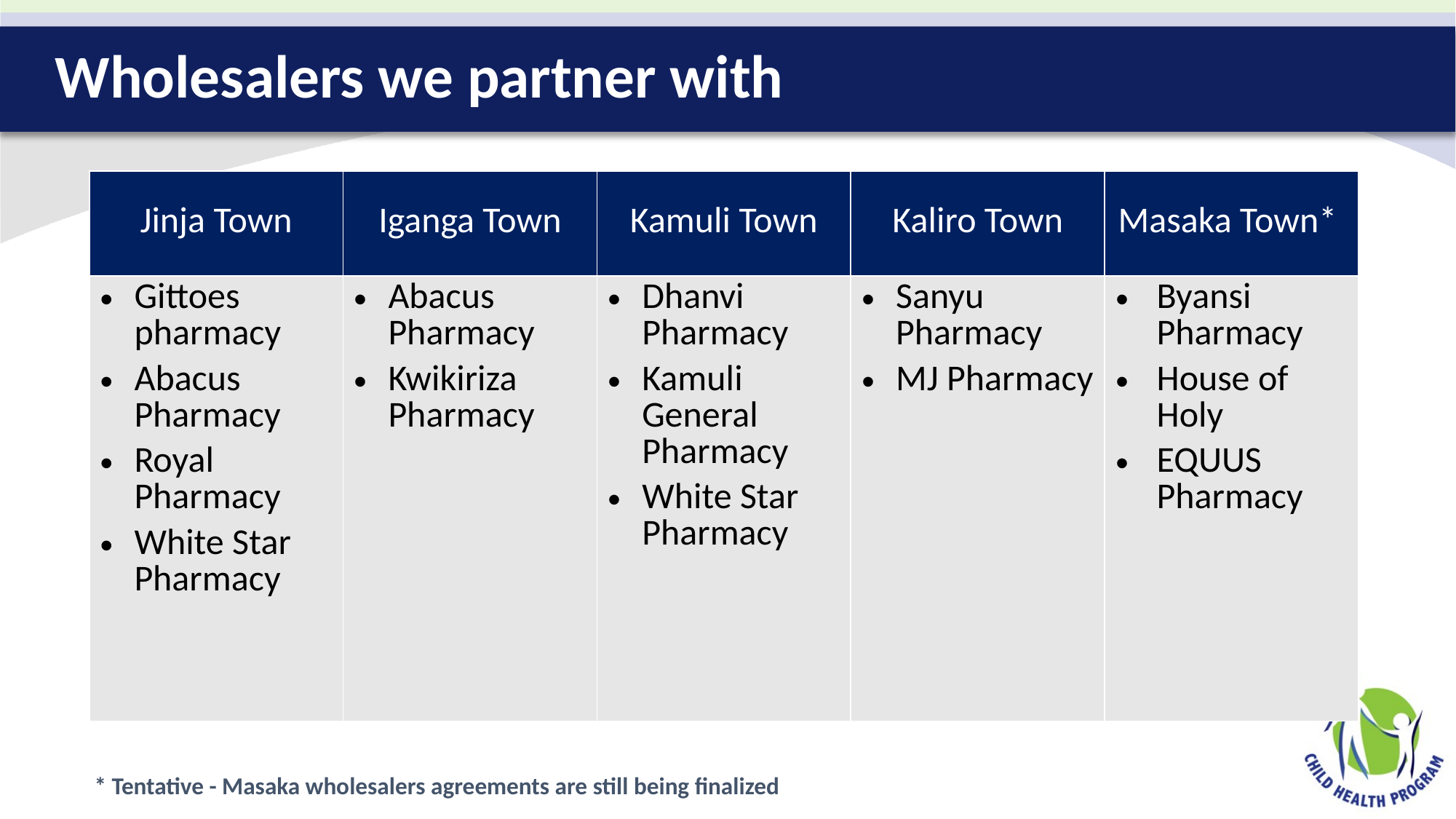

# Wholesalers we partner with
| Jinja Town | Iganga Town | Kamuli Town | Kaliro Town | Masaka Town\* |
| --- | --- | --- | --- | --- |
| Gittoes pharmacy Abacus Pharmacy Royal Pharmacy White Star Pharmacy | Abacus Pharmacy Kwikiriza Pharmacy | Dhanvi Pharmacy Kamuli General Pharmacy White Star Pharmacy | Sanyu Pharmacy MJ Pharmacy | Byansi Pharmacy House of Holy EQUUS Pharmacy |
* Tentative - Masaka wholesalers agreements are still being finalized